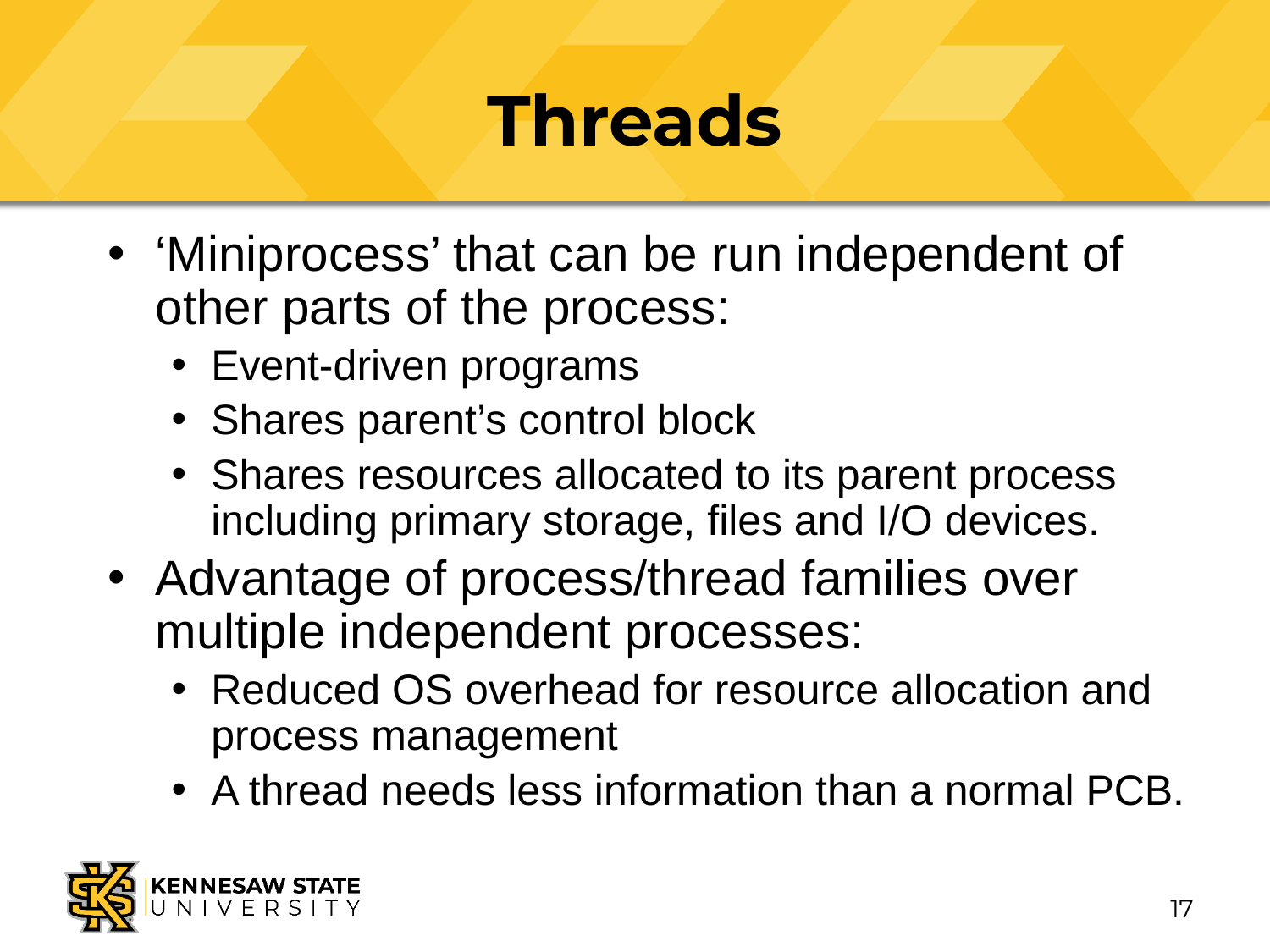

# Threads
‘Miniprocess’ that can be run independent of other parts of the process:
Event-driven programs
Shares parent’s control block
Shares resources allocated to its parent process including primary storage, files and I/O devices.
Advantage of process/thread families over multiple independent processes:
Reduced OS overhead for resource allocation and process management
A thread needs less information than a normal PCB.
17